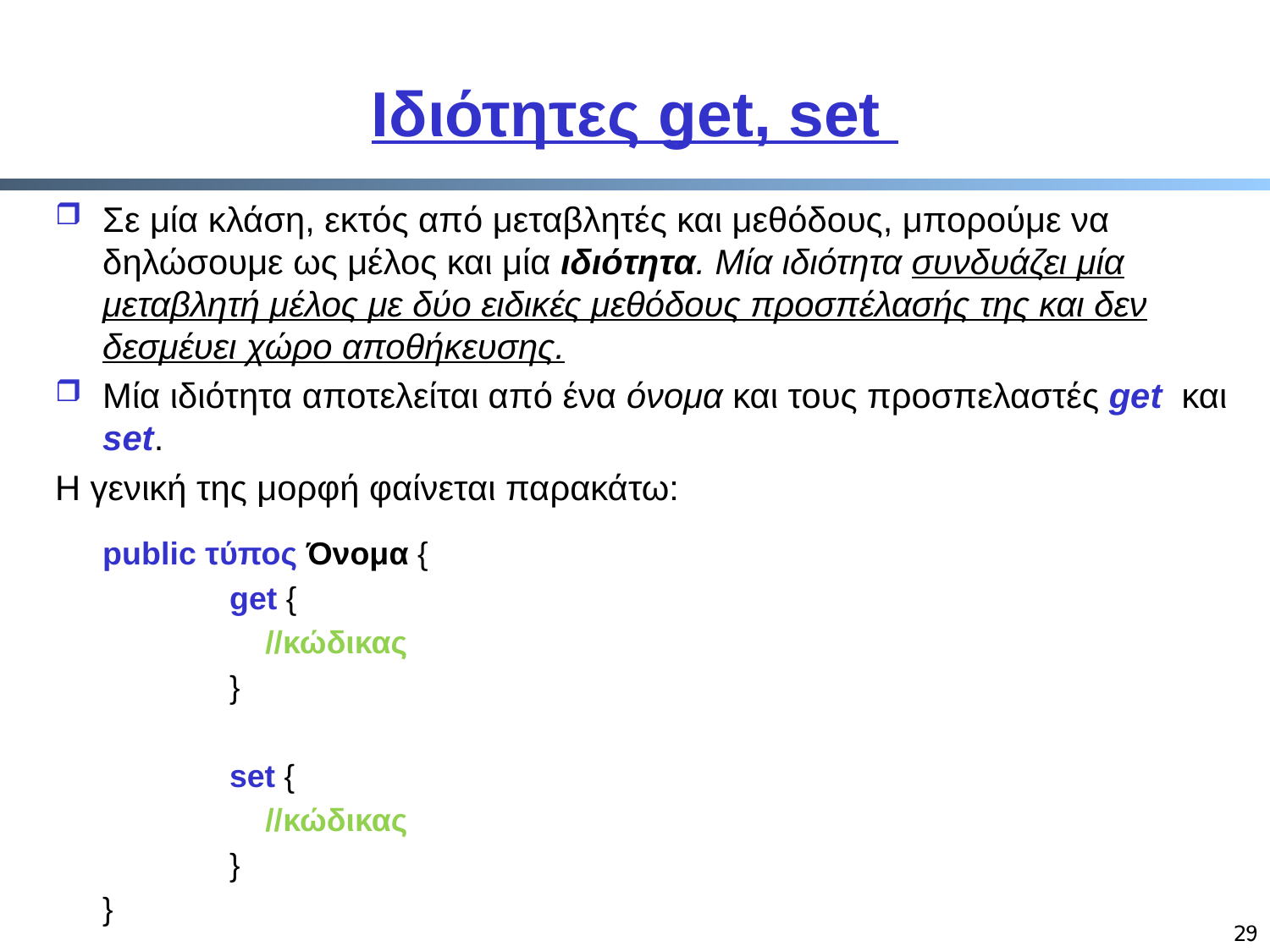

# Ιδιότητες get, set
Σε μία κλάση, εκτός από μεταβλητές και μεθόδους, μπορούμε να δηλώσουμε ως μέλος και μία ιδιότητα. Μία ιδιότητα συνδυάζει μία μεταβλητή μέλος με δύο ειδικές μεθόδους προσπέλασής της και δεν δεσμέυει χώρο αποθήκευσης.
Μία ιδιότητα αποτελείται από ένα όνομα και τους προσπελαστές get  και set.
Η γενική της μορφή φαίνεται παρακάτω:

	public τύπος Όνομα {
		get {
	    	    //κώδικας
		}

		set {
	    	    //κώδικας
		}
	}

29